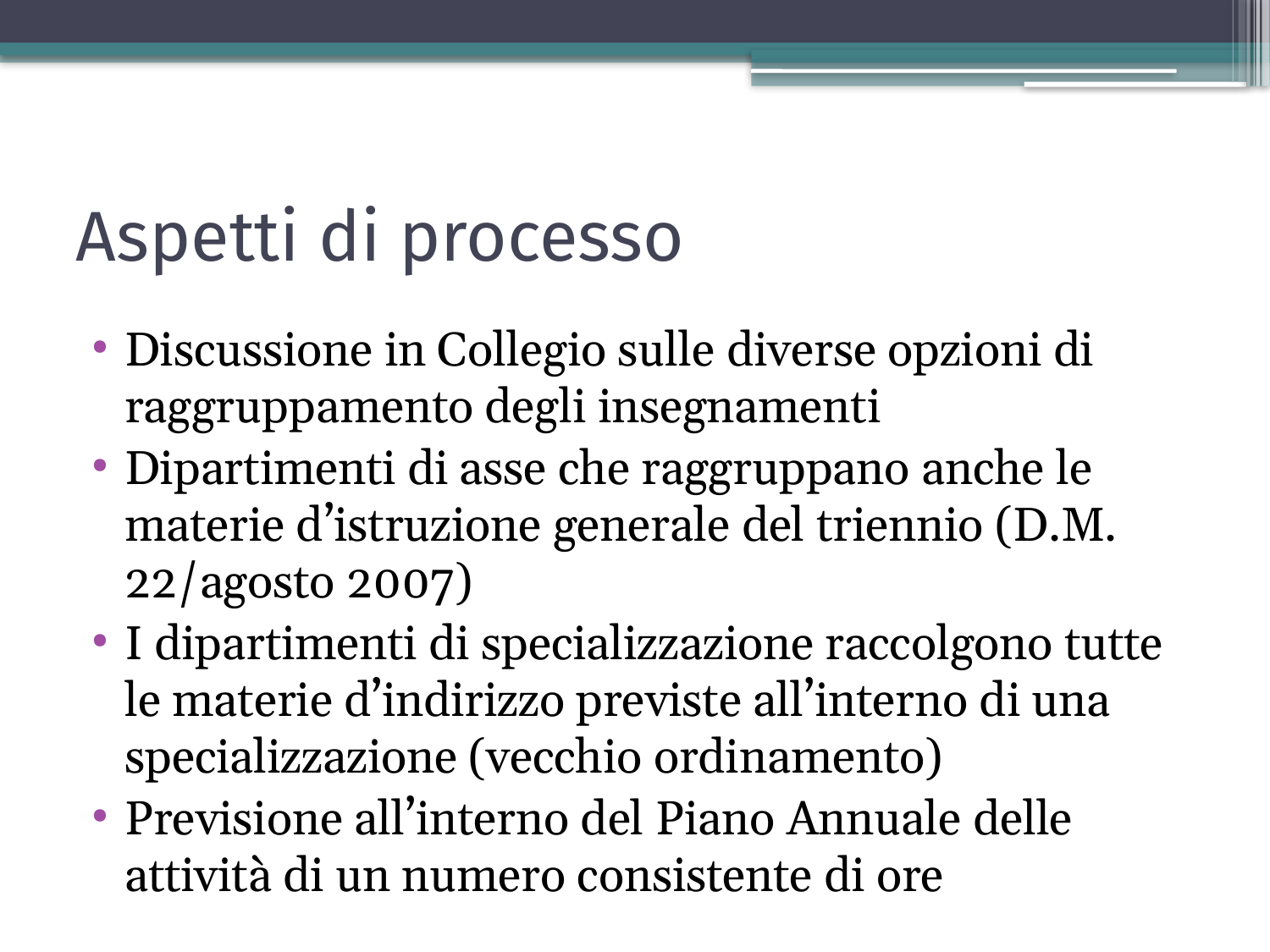

# Aspetti di processo
Discussione in Collegio sulle diverse opzioni di raggruppamento degli insegnamenti
Dipartimenti di asse che raggruppano anche le materie d’istruzione generale del triennio (D.M. 22/agosto 2007)
I dipartimenti di specializzazione raccolgono tutte le materie d’indirizzo previste all’interno di una specializzazione (vecchio ordinamento)
Previsione all’interno del Piano Annuale delle attività di un numero consistente di ore